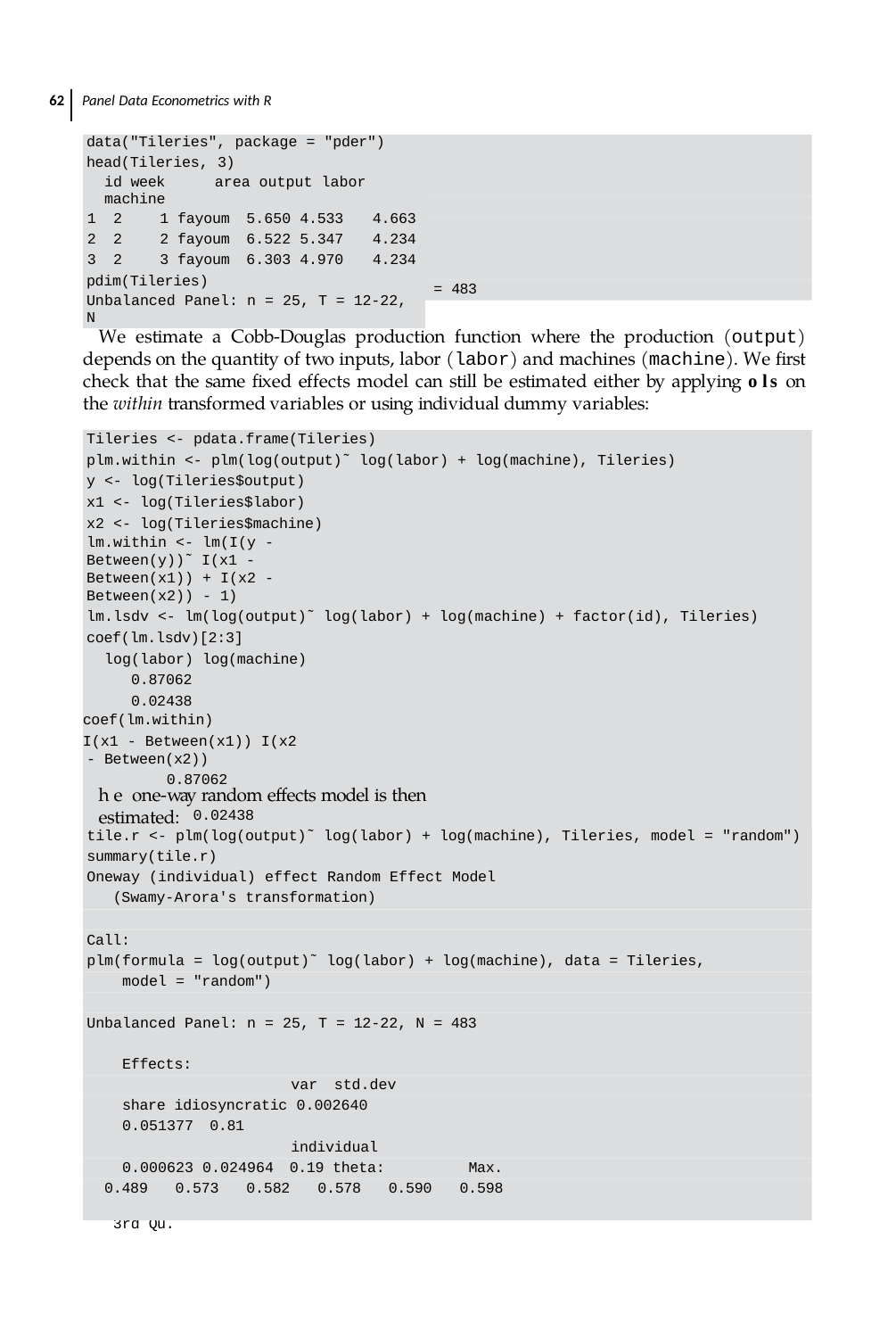

62  Panel Data Econometrics with R

| data("Tileries", package = "pder") head(Tileries, 3) id week area output labor machine |  |  |  |  |
| --- | --- | --- | --- | --- |
| 1 | 2 | 1 fayoum | 5.650 4.533 | 4.663 |
| 2 | 2 | 2 fayoum | 6.522 5.347 | 4.234 |
| 3 | 2 | 3 fayoum | 6.303 4.970 | 4.234 |
| pdim(Tileries) Unbalanced Panel: n = 25, T = 12-22, N |  |  |  |  |

= 483

We estimate a Cobb-Douglas production function where the production (output) depends on the quantity of two inputs, labor (labor) and machines (machine). We ﬁrst check that the same ﬁxed effects model can still be estimated either by applying ols on the within transformed variables or using individual dummy variables:
Tileries <- pdata.frame(Tileries)
plm.within <- plm(log(output) ̃ log(labor) + log(machine), Tileries) y <- log(Tileries$output)
x1 <- log(Tileries$labor) x2 <- log(Tileries$machine)
lm.within <- lm(I(y - Between(y)) ̃ I(x1 - Between(x1)) + I(x2 - Between(x2)) - 1)
lm.lsdv <- lm(log(output) ̃ log(labor) + log(machine) + factor(id), Tileries) coef(lm.lsdv)[2:3]
log(labor) log(machine) 0.87062	0.02438
coef(lm.within)
I(x1 - Between(x1)) I(x2 - Between(x2))
0.87062	0.02438
coef(plm.within) log(labor) log(machine)
0.87062	0.02438
he one-way random effects model is then estimated:
tile.r <- plm(log(output) ̃ log(labor) + log(machine), Tileries, model = "random") summary(tile.r)
Oneway (individual) effect Random Effect Model (Swamy-Arora's transformation)

Call:
plm(formula = log(output) ̃ log(labor) + log(machine), data = Tileries, model = "random")
Unbalanced Panel: n = 25, T = 12-22, N = 483 Effects:
var std.dev share idiosyncratic 0.002640 0.051377 0.81
individual	0.000623 0.024964 0.19 theta:
Min. 1st Qu. Median	Mean 3rd Qu.

Max. 0.598
0.489	0.573	0.582	0.578	0.590